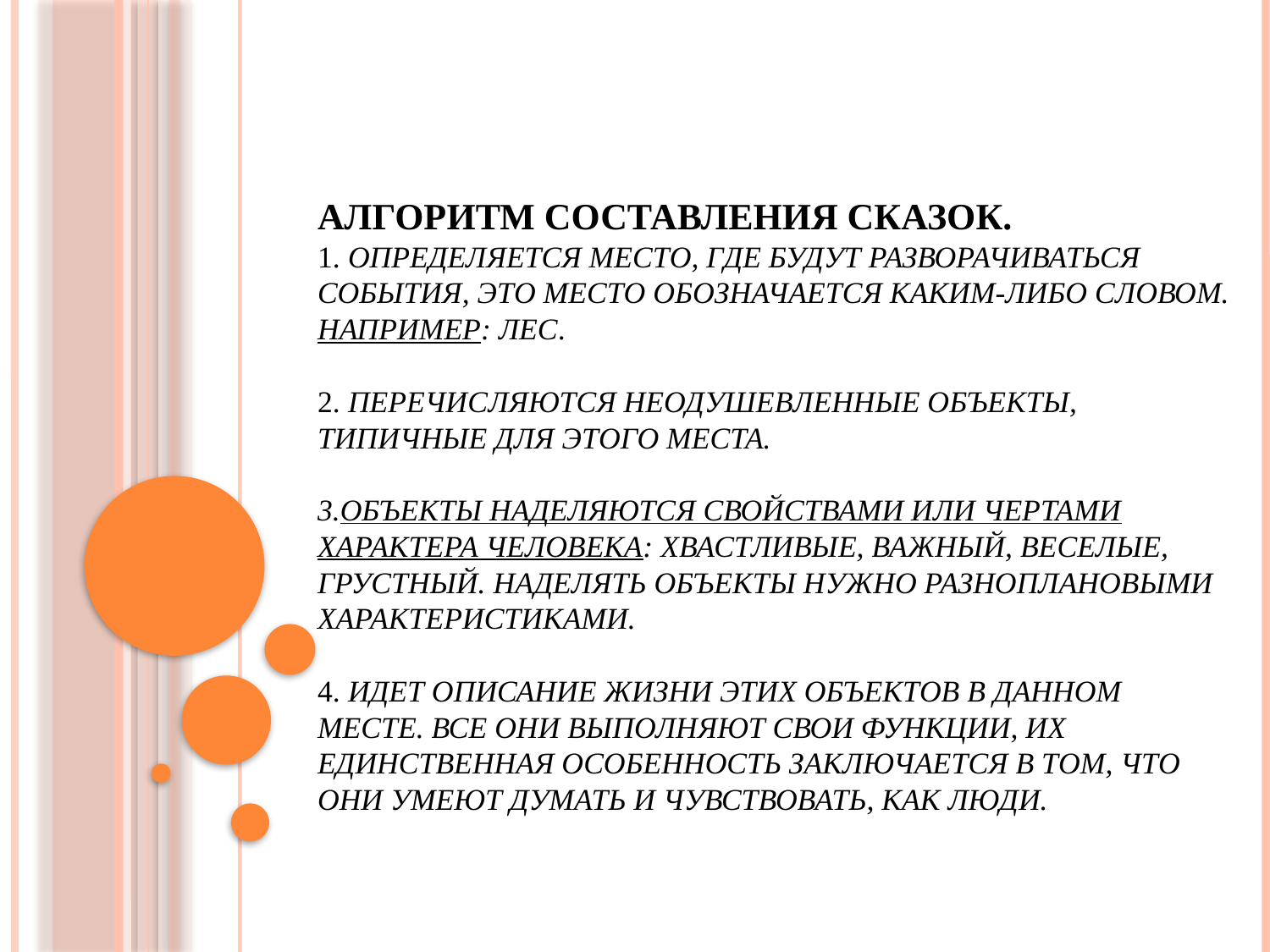

# Алгоритм составления сказок. 1. Определяется место, где будут разворачиваться события, это место обозначается каким-либо словом. Например: лес. 2. Перечисляются неодушевленные объекты, типичные для этого места. 3.Объекты наделяются свойствами или чертами характера человека: хвастливые, важный, веселые, грустный. Наделять объекты нужно разноплановыми характеристиками. 4. Идет описание жизни этих объектов в данном месте. Все они выполняют свои функции, их единственная особенность заключается в том, что они умеют думать и чувствовать, как люди.